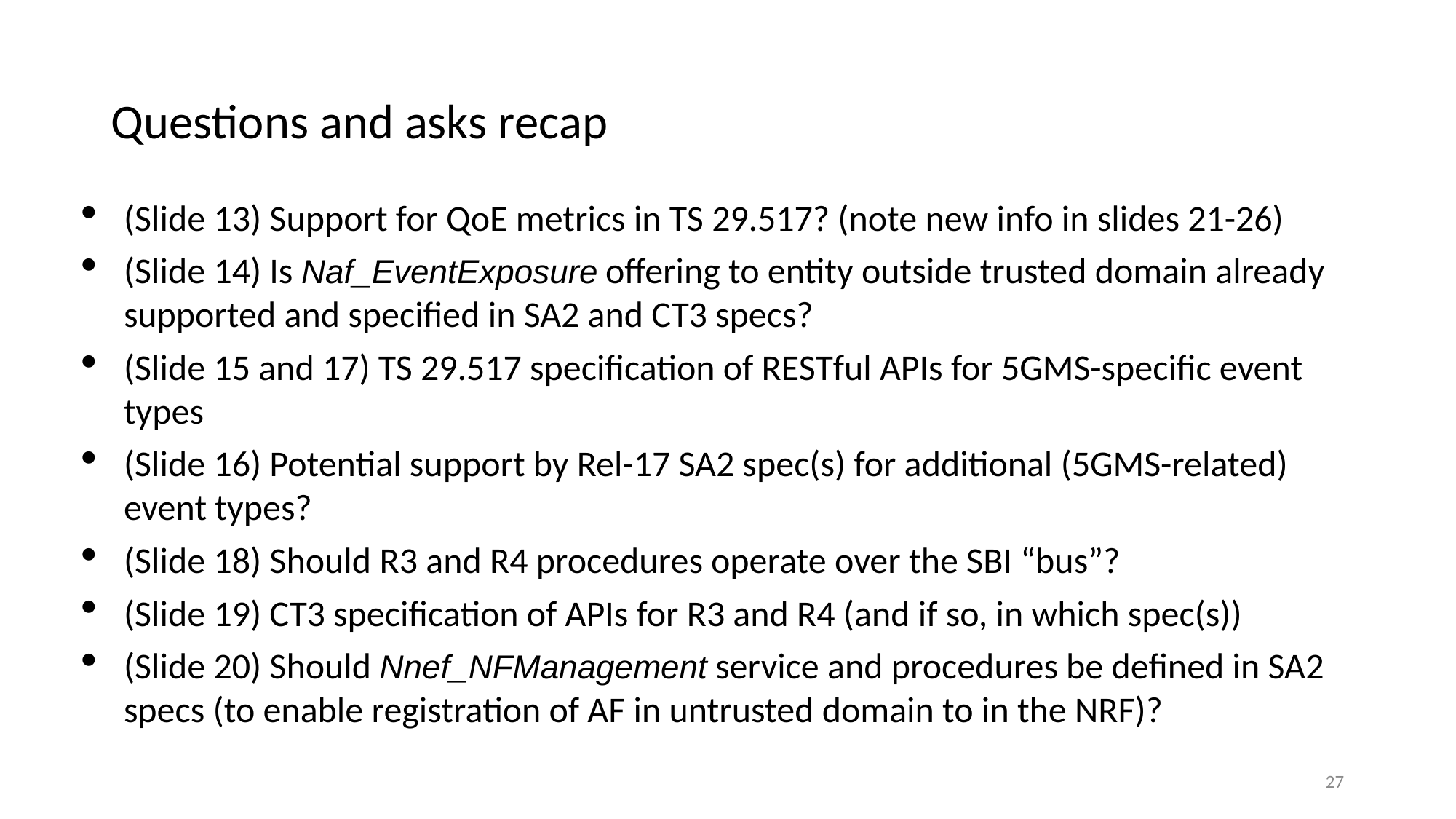

# Questions and asks recap
(Slide 13) Support for QoE metrics in TS 29.517? (note new info in slides 21-26)
(Slide 14) Is Naf_EventExposure offering to entity outside trusted domain already supported and specified in SA2 and CT3 specs?
(Slide 15 and 17) TS 29.517 specification of RESTful APIs for 5GMS-specific event types
(Slide 16) Potential support by Rel-17 SA2 spec(s) for additional (5GMS-related) event types?
(Slide 18) Should R3 and R4 procedures operate over the SBI “bus”?
(Slide 19) CT3 specification of APIs for R3 and R4 (and if so, in which spec(s))
(Slide 20) Should Nnef_NFManagement service and procedures be defined in SA2 specs (to enable registration of AF in untrusted domain to in the NRF)?
27